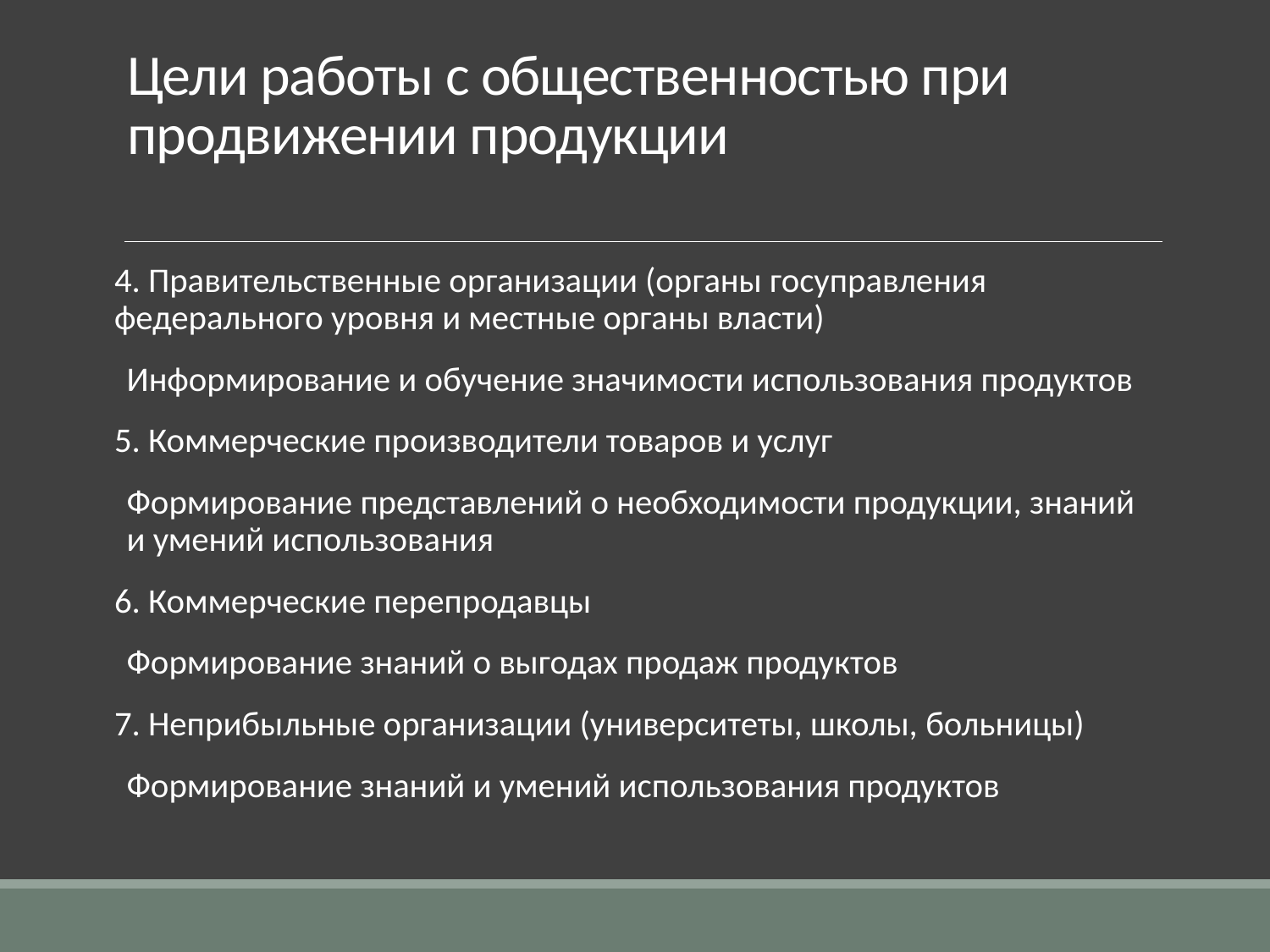

# Цели работы с общественностью при продвижении продукции
4. Правительственные организации (органы госуправления федерального уровня и местные органы власти)
Информирование и обучение значимости использования продуктов
5. Коммерческие производители товаров и услуг
Формирование представлений о необходимости продукции, знаний и умений использования
6. Коммерческие перепродавцы
Формирование знаний о выгодах продаж продуктов
7. Неприбыльные организации (университеты, школы, больницы)
Формирование знаний и умений использования продуктов